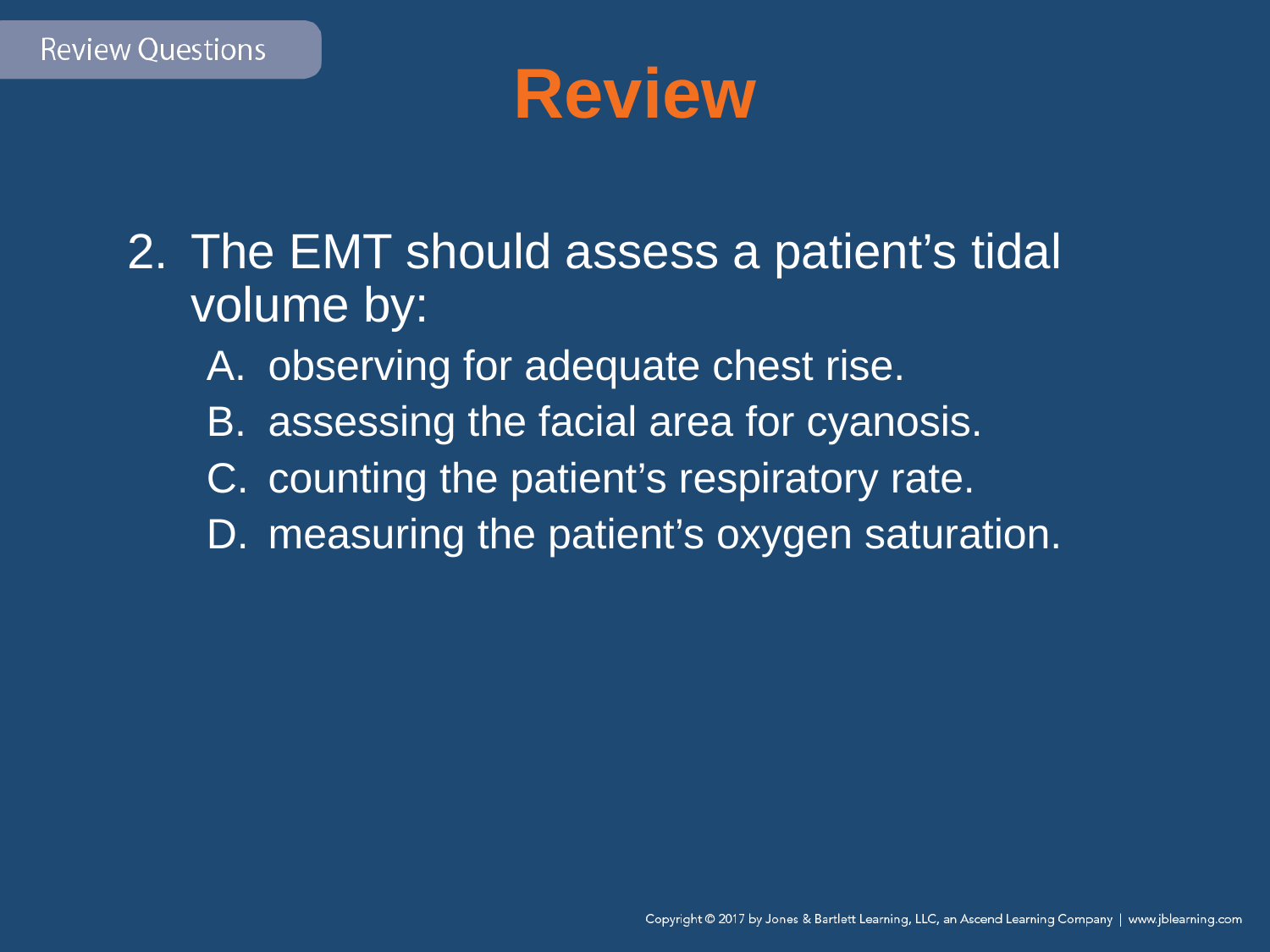

# Review
The EMT should assess a patient’s tidal volume by:
observing for adequate chest rise.
assessing the facial area for cyanosis.
counting the patient’s respiratory rate.
measuring the patient’s oxygen saturation.